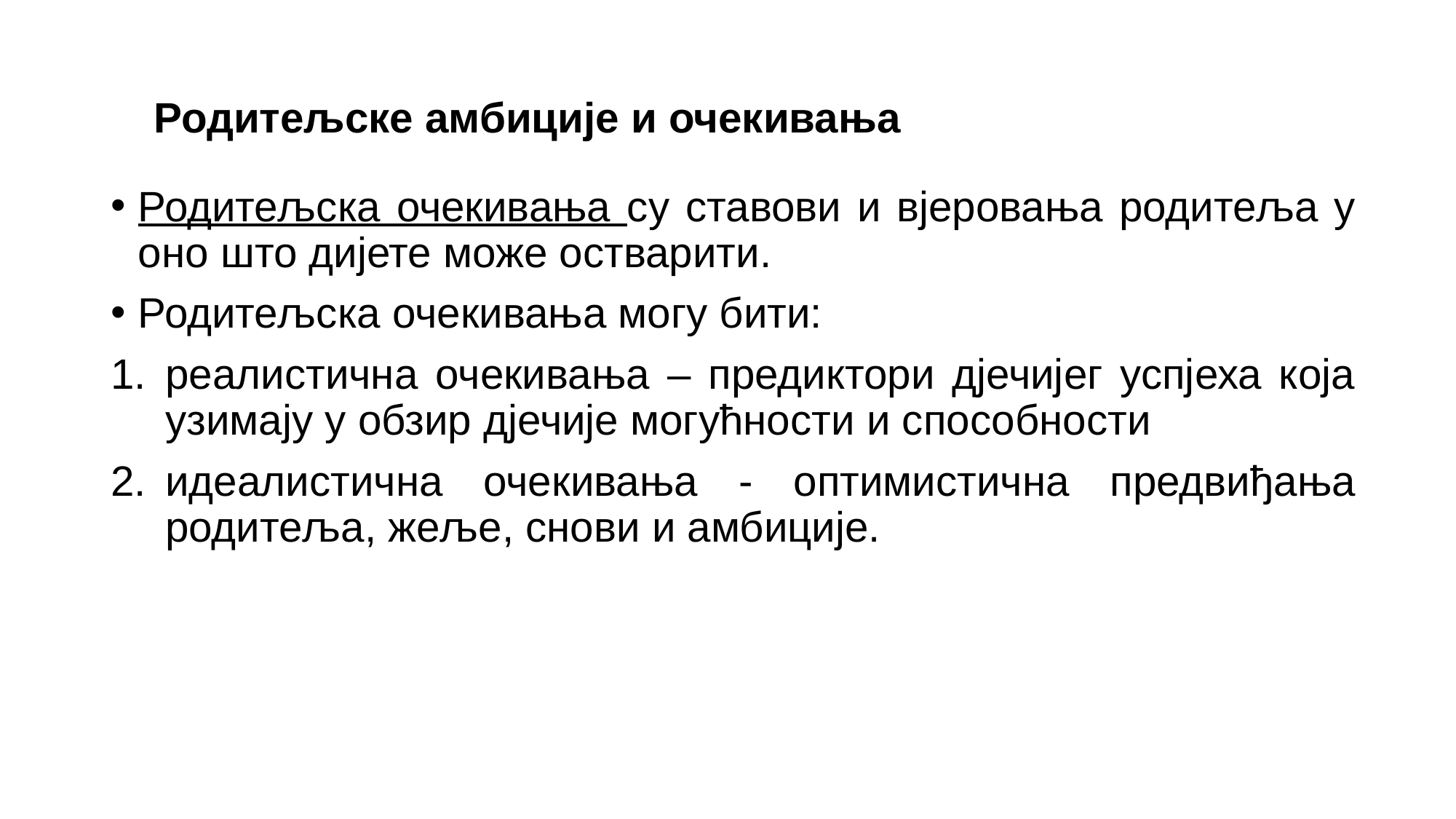

# Родитељске амбиције и очекивања
Родитељска очекивања су ставови и вјеровања родитеља у оно што дијете може остварити.
Родитељска очекивања могу бити:
реалистична очекивања – предиктори дјечијег успјеха која узимају у обзир дјечије могућности и способности
идеалистична очекивања - оптимистична предвиђања родитеља, жеље, снови и амбиције.